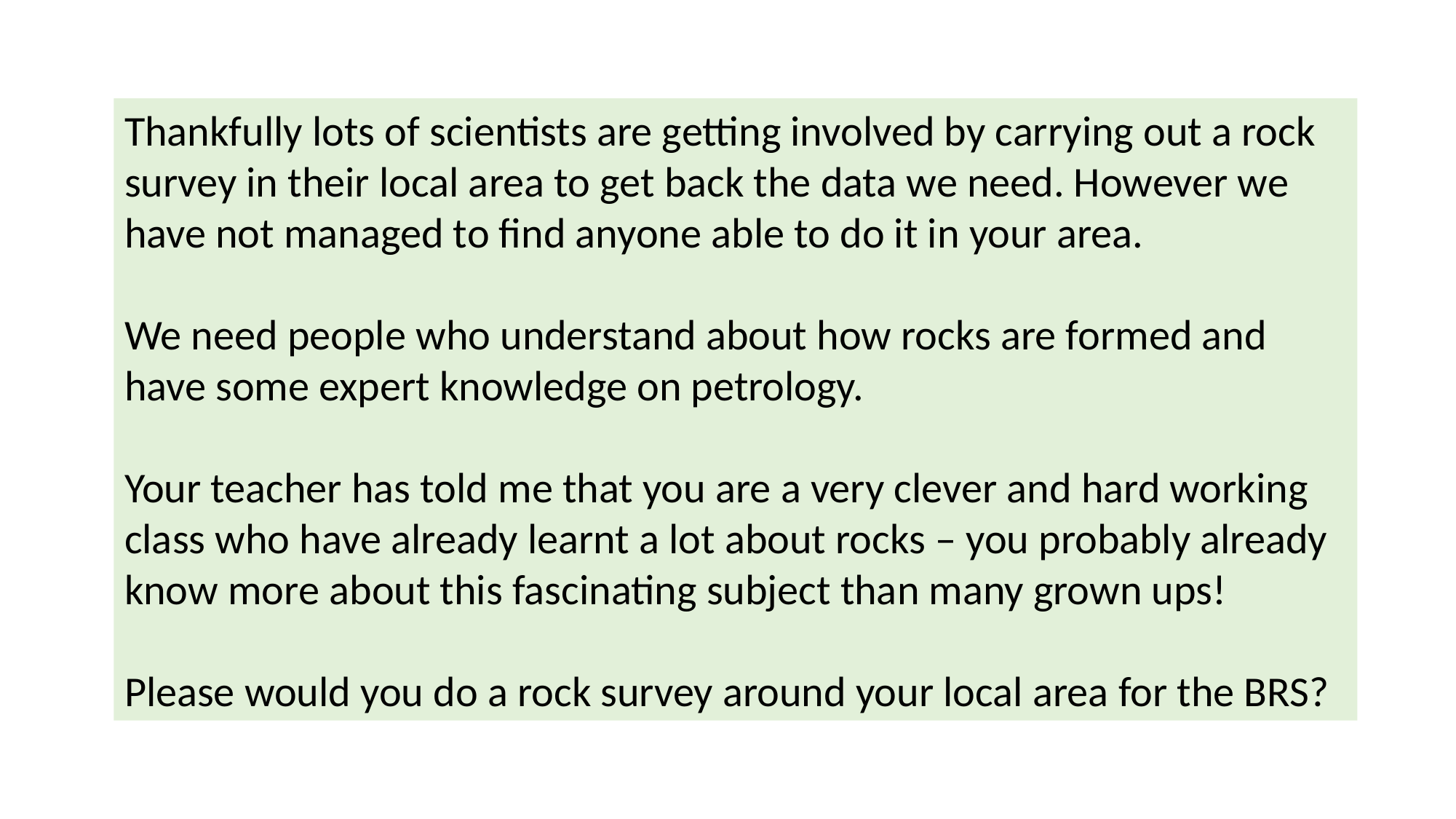

Thankfully lots of scientists are getting involved by carrying out a rock survey in their local area to get back the data we need. However we have not managed to find anyone able to do it in your area.

We need people who understand about how rocks are formed and have some expert knowledge on petrology.

Your teacher has told me that you are a very clever and hard working class who have already learnt a lot about rocks – you probably already know more about this fascinating subject than many grown ups!

Please would you do a rock survey around your local area for the BRS?